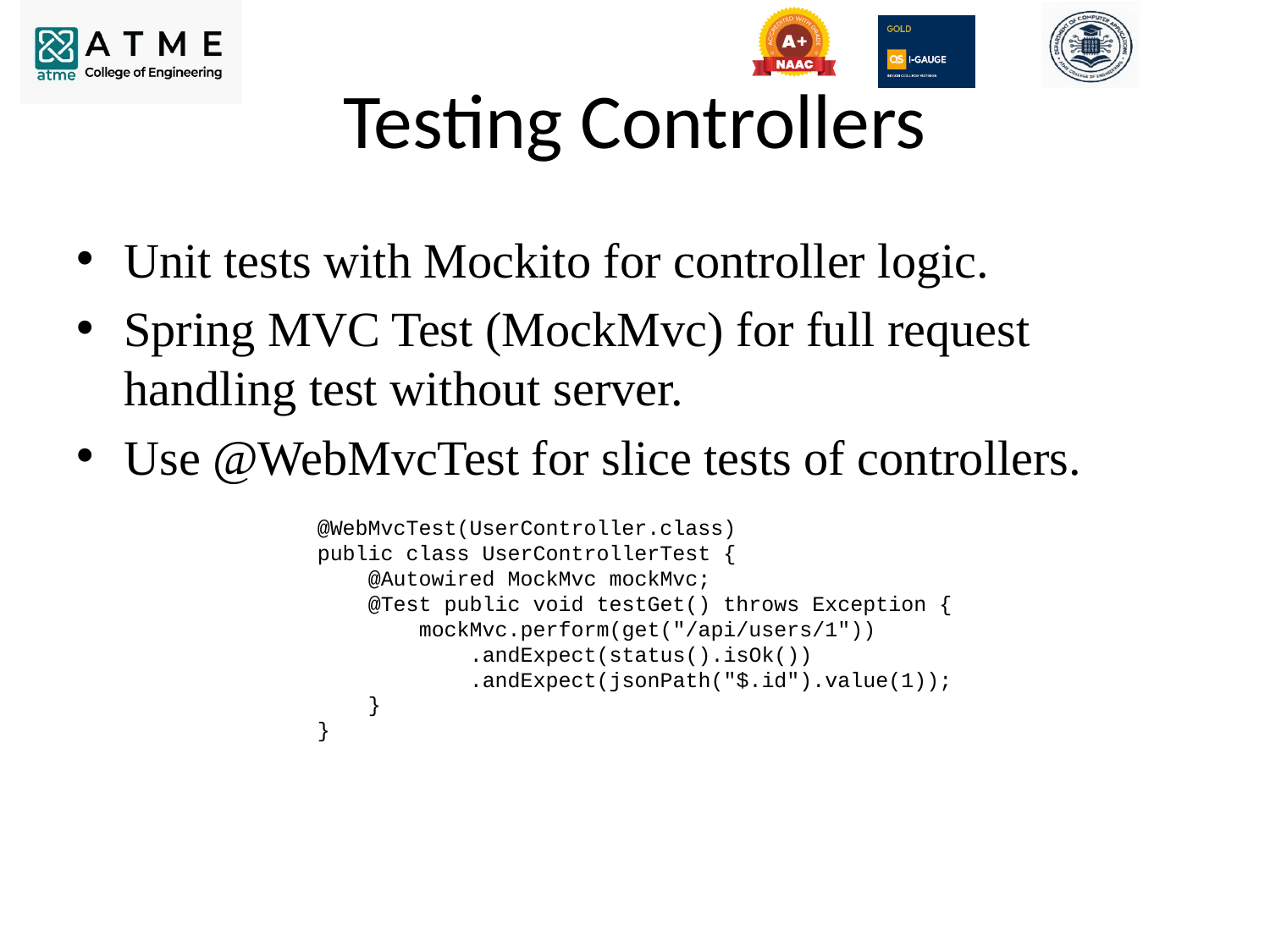

# Testing Controllers
Unit tests with Mockito for controller logic.
Spring MVC Test (MockMvc) for full request handling test without server.
Use @WebMvcTest for slice tests of controllers.
@WebMvcTest(UserController.class)
public class UserControllerTest {
    @Autowired MockMvc mockMvc;
    @Test public void testGet() throws Exception {
        mockMvc.perform(get("/api/users/1"))
            .andExpect(status().isOk())
            .andExpect(jsonPath("$.id").value(1));
    }
}